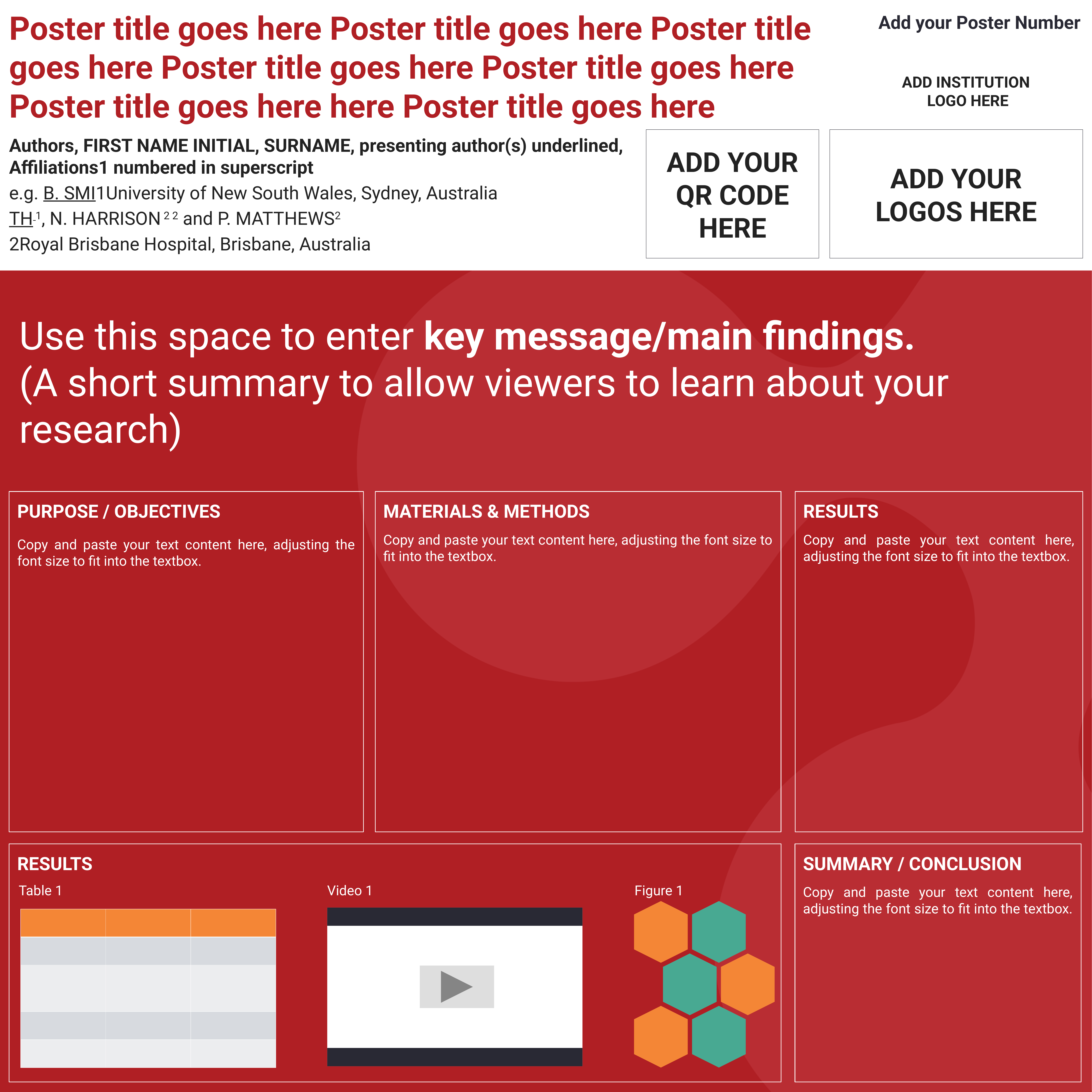

Poster title goes here Poster title goes here Poster title goes here Poster title goes here Poster title goes here Poster title goes here here Poster title goes here
Add your Poster Number
Add INSTITUTION
LOGO here
Authors, FIRST NAME INITIAL, SURNAME, presenting author(s) underlined, Affiliations1 numbered in superscript
e.g. B. SMI1University of New South Wales, Sydney, Australia
TH 1, N. HARRISON 2 2 and P. MATTHEWS2
2Royal Brisbane Hospital, Brisbane, Australia
Add your QR CODE here
Add your logos here
Use this space to enter key message/main findings.
(A short summary to allow viewers to learn about your research)
RESULTS
Copy and paste your text content here, adjusting the font size to fit into the textbox.
PURPOSE / OBJECTIVES
Copy and paste your text content here, adjusting the font size to fit into the textbox.
MATERIALS & METHODS
Copy and paste your text content here, adjusting the font size to fit into the textbox.
RESULTS
SUMMARY / CONCLUSION
Copy and paste your text content here, adjusting the font size to fit into the textbox.
Table 1
Video 1
Figure 1

|  |  |  |
| --- | --- | --- |
|  |  |  |
|  |  |  |
|  |  |  |
|  |  |  |